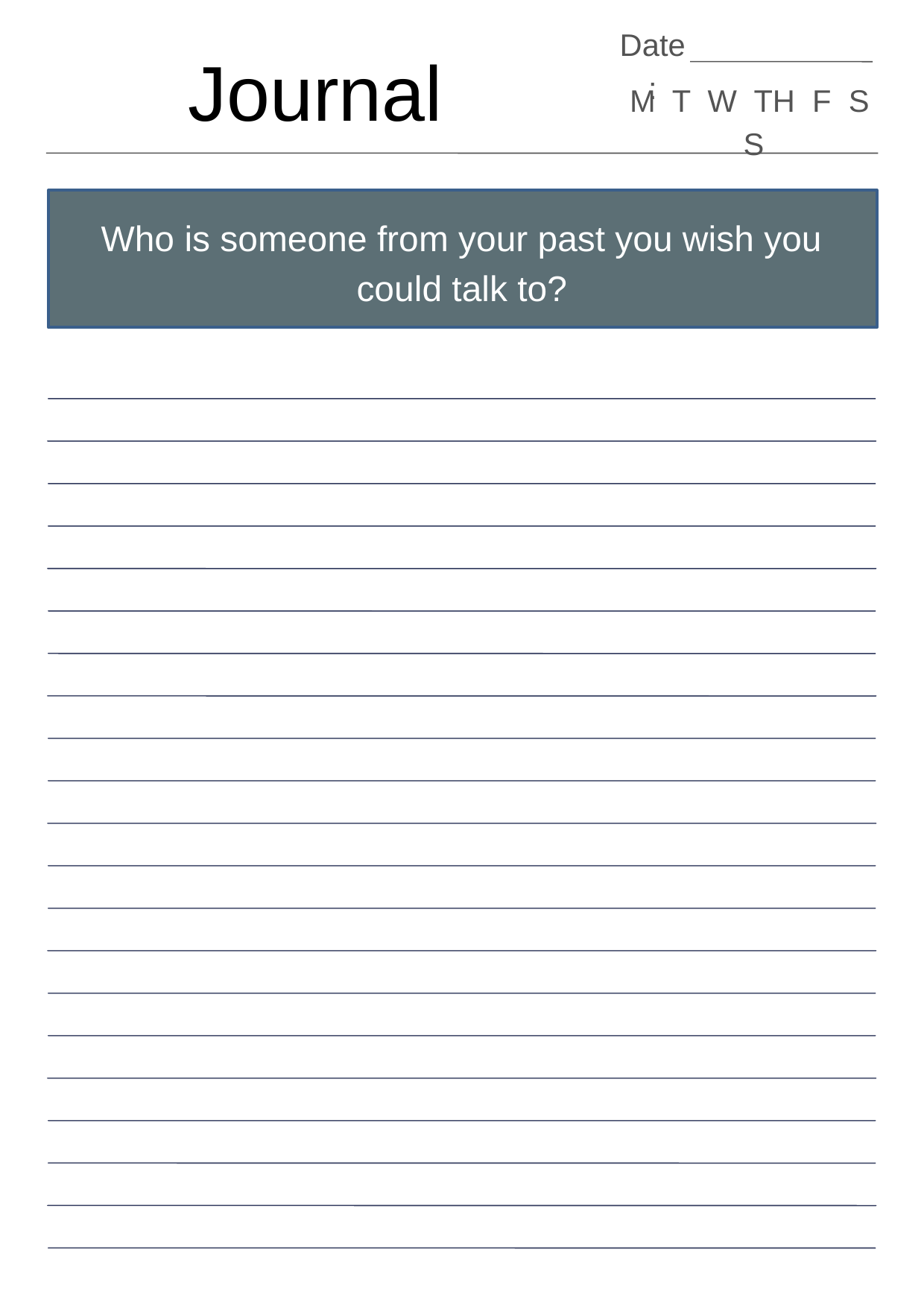

Date:
Journal

M  T  W  TH  F  S  S

Who is someone from your past you wish you could talk to?